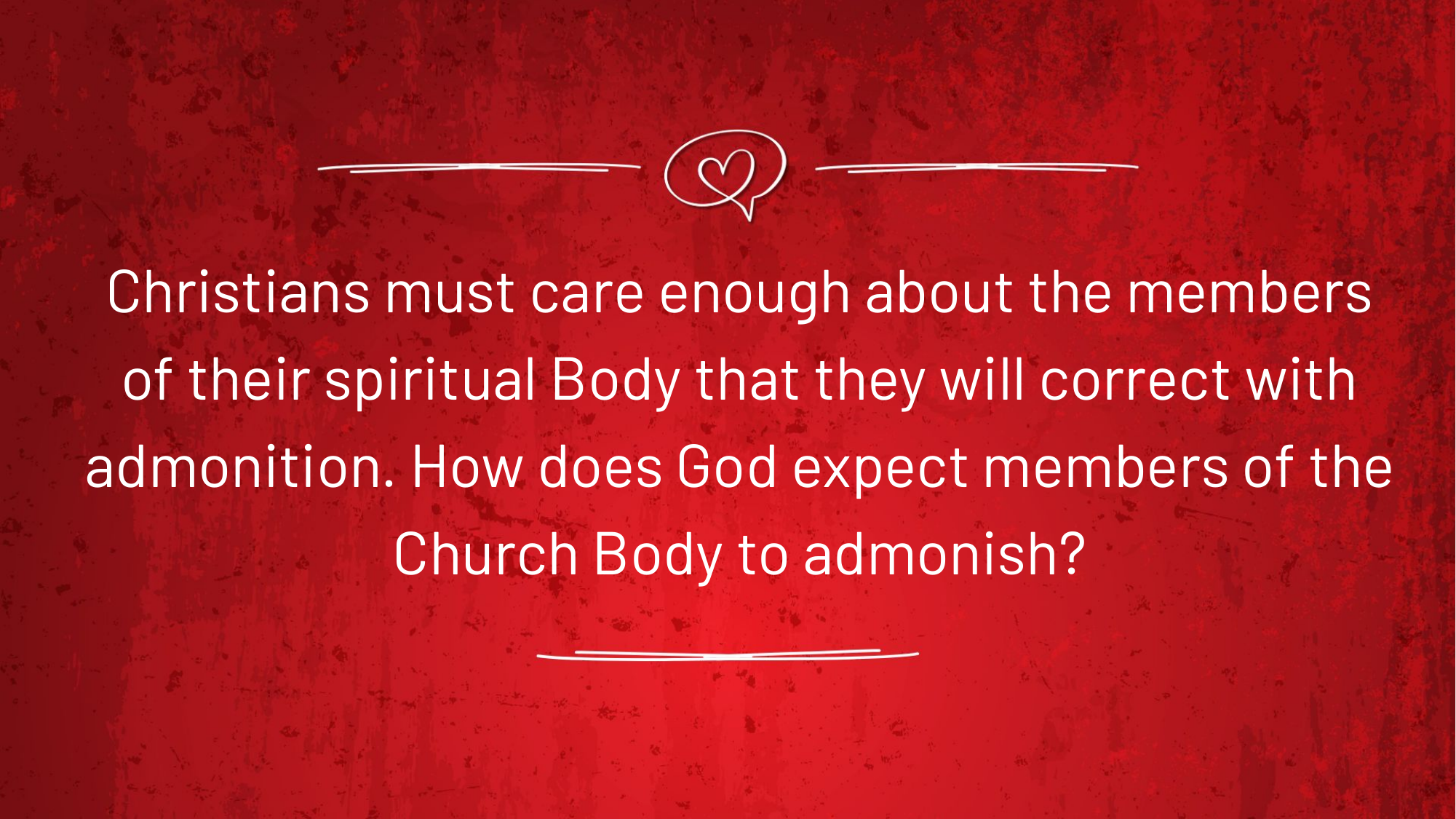

# Christians must care enough about the members of their spiritual Body that they will correct with admonition. How does God expect members of the Church Body to admonish?